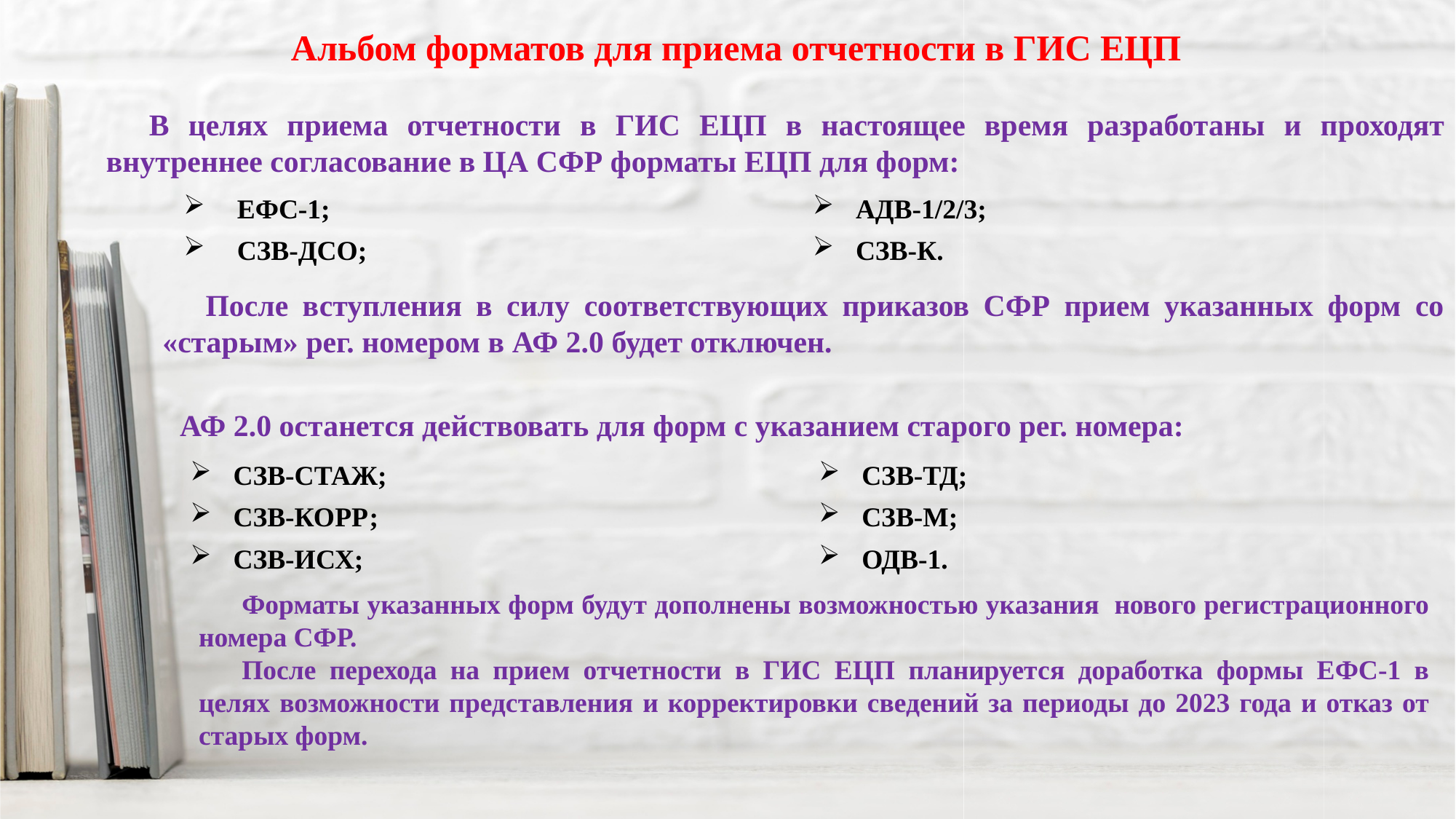

Альбом форматов для приема отчетности в ГИС ЕЦП
В целях приема отчетности в ГИС ЕЦП в настоящее время разработаны и проходят внутреннее согласование в ЦА СФР форматы ЕЦП для форм:
ЕФС-1;
СЗВ-ДСО;
АДВ-1/2/3;
СЗВ-К.
После вступления в силу соответствующих приказов СФР прием указанных форм со «старым» рег. номером в АФ 2.0 будет отключен.
АФ 2.0 останется действовать для форм с указанием старого рег. номера:
СЗВ-СТАЖ;
СЗВ-КОРР;
СЗВ-ИСХ;
СЗВ-ТД;
СЗВ-М;
ОДВ-1.
Форматы указанных форм будут дополнены возможностью указания  нового регистрационного номера СФР.
После перехода на прием отчетности в ГИС ЕЦП планируется доработка формы ЕФС-1 в целях возможности представления и корректировки сведений за периоды до 2023 года и отказ от старых форм.